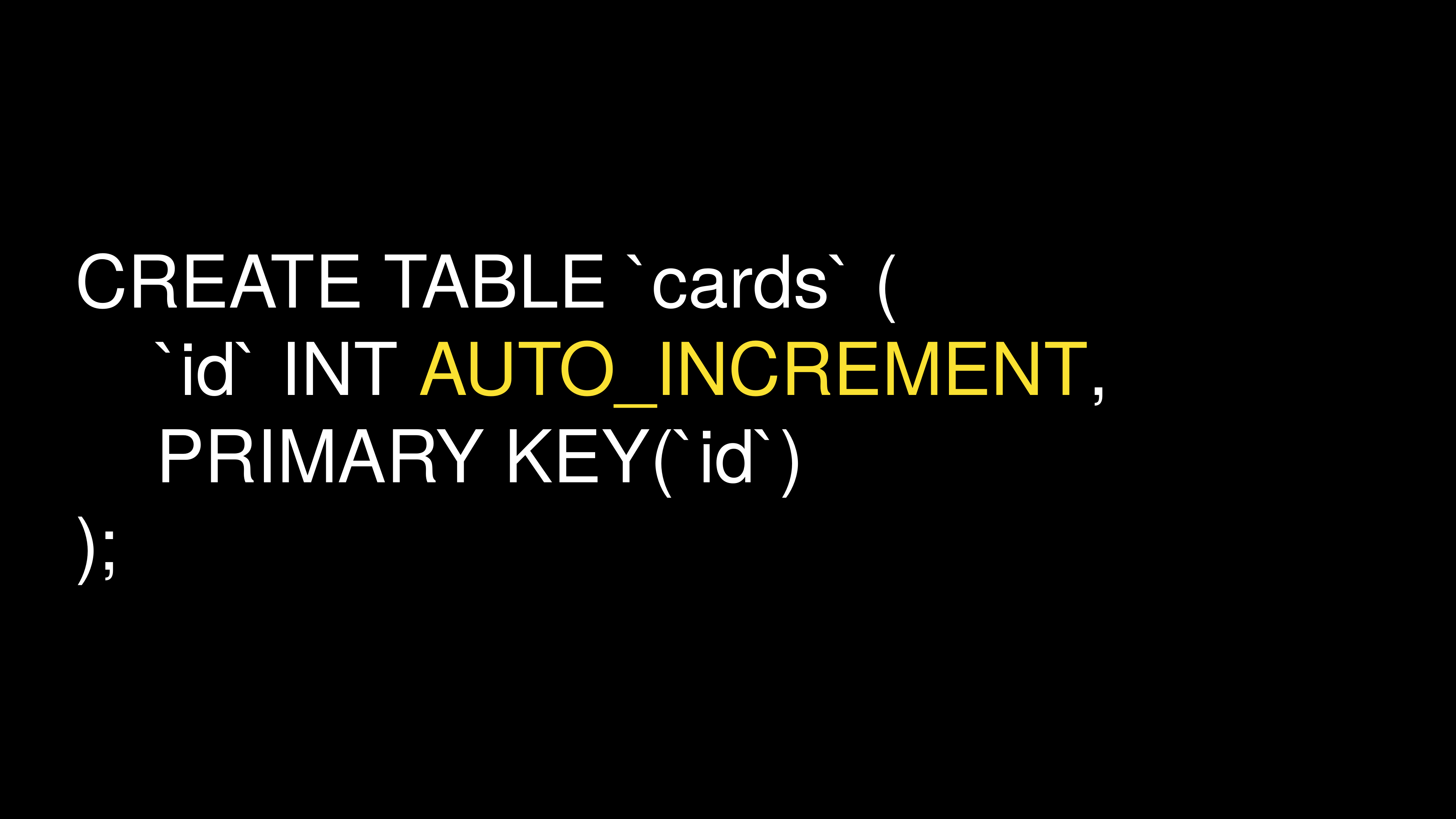

CREATE TABLE `cards` (
    `id` INT AUTO_INCREMENT,
    PRIMARY KEY(`id`)
);